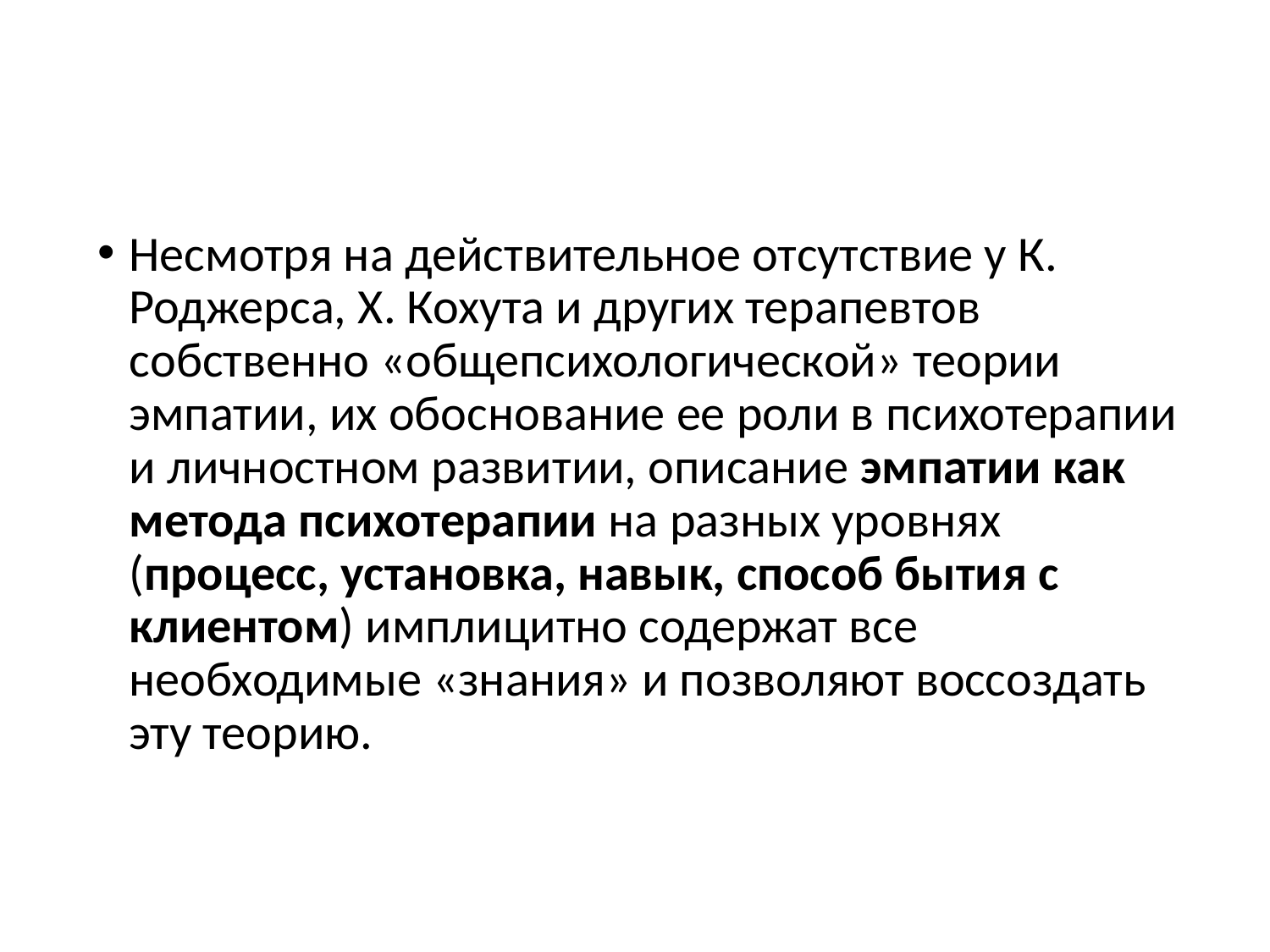

#
Несмотря на действительное отсутствие у К. Роджерса, Х. Кохута и других терапевтов собственно «общепсихологической» теории эмпатии, их обоснование ее роли в психотерапии и личностном развитии, описание эмпатии как метода психотерапии на разных уровнях (процесс, установка, навык, способ бытия с клиентом) имплицитно содержат все необходимые «знания» и позволяют воссоздать эту теорию.